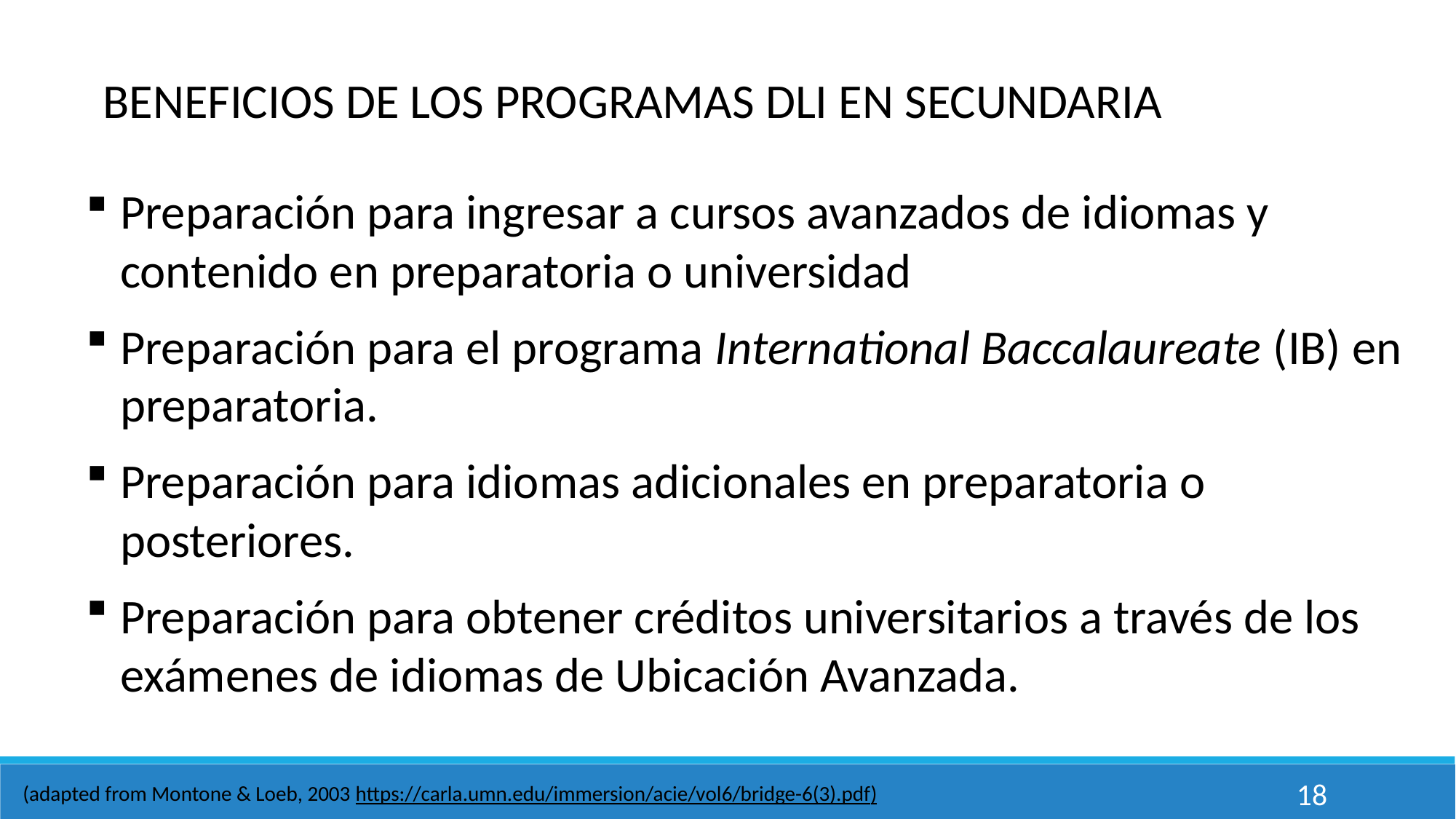

BENEFICIOS DE LOS PROGRAMAS DLI EN SECUNDARIA
Preparación para ingresar a cursos avanzados de idiomas y contenido en preparatoria o universidad
Preparación para el programa International Baccalaureate (IB) en preparatoria.
Preparación para idiomas adicionales en preparatoria o posteriores.
Preparación para obtener créditos universitarios a través de los exámenes de idiomas de Ubicación Avanzada.

18
(adapted from Montone & Loeb, 2003 https://carla.umn.edu/immersion/acie/vol6/bridge-6(3).pdf)